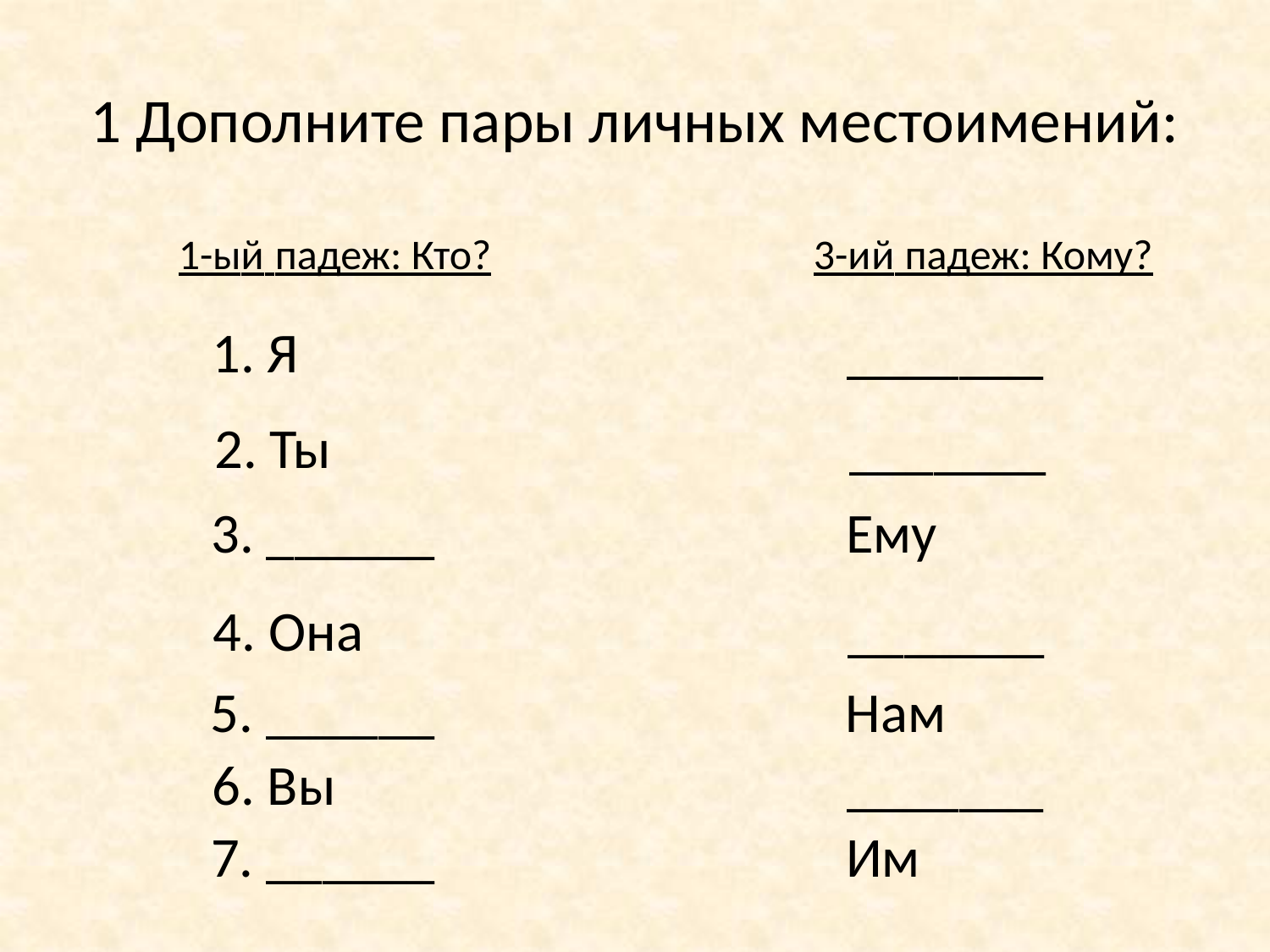

# 1 Дополните пары личных местоимений:
	1-ый падеж: Кто?			3-ий падеж: Кому?
1. Я					_______
2. Ты					_______
3. ______				Ему
4. Она				_______
5. ______				Нам
6. Вы					_______
7. ______				Им